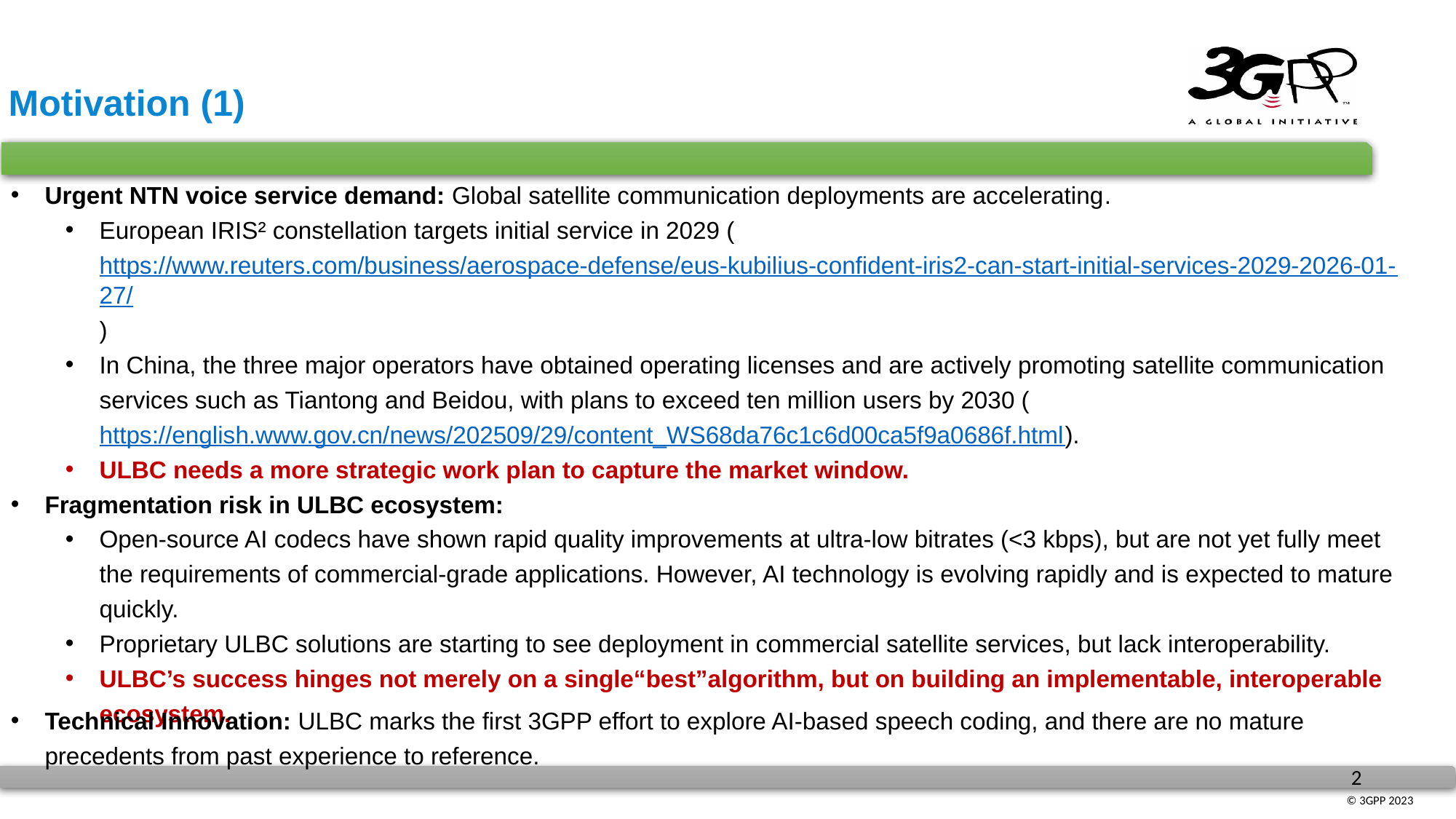

Motivation (1)
Urgent NTN voice service demand: Global satellite communication deployments are accelerating.
European IRIS² constellation targets initial service in 2029 (https://www.reuters.com/business/aerospace-defense/eus-kubilius-confident-iris2-can-start-initial-services-2029-2026-01-27/)
In China, the three major operators have obtained operating licenses and are actively promoting satellite communication services such as Tiantong and Beidou, with plans to exceed ten million users by 2030 (https://english.www.gov.cn/news/202509/29/content_WS68da76c1c6d00ca5f9a0686f.html).
ULBC needs a more strategic work plan to capture the market window.
Fragmentation risk in ULBC ecosystem:
Open-source AI codecs have shown rapid quality improvements at ultra-low bitrates (<3 kbps), but are not yet fully meet the requirements of commercial-grade applications. However, AI technology is evolving rapidly and is expected to mature quickly.
Proprietary ULBC solutions are starting to see deployment in commercial satellite services, but lack interoperability.
ULBC’s success hinges not merely on a single“best”algorithm, but on building an implementable, interoperable ecosystem.
Technical Innovation: ULBC marks the first 3GPP effort to explore AI-based speech coding, and there are no mature precedents from past experience to reference.